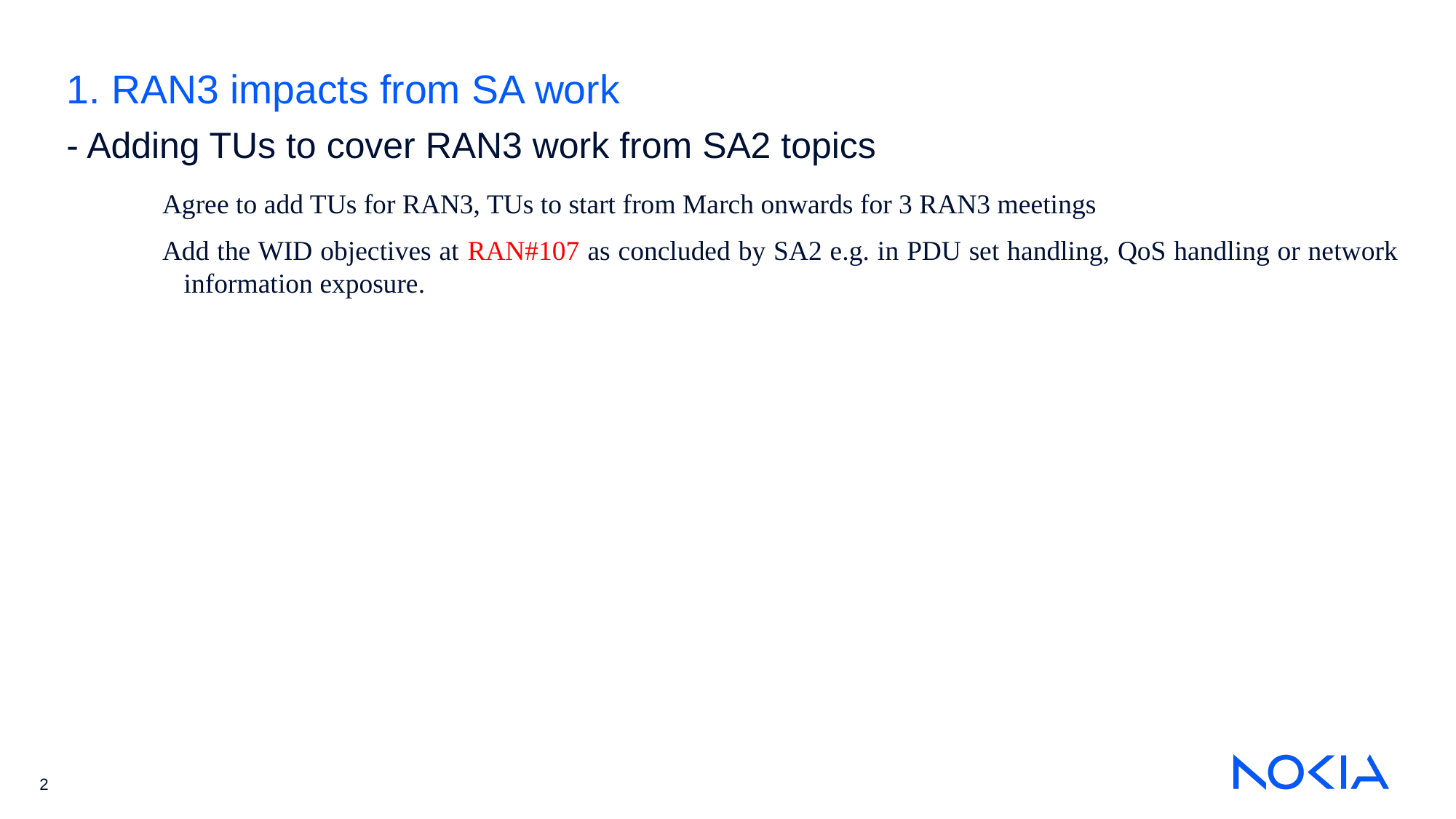

1. RAN3 impacts from SA work
- Adding TUs to cover RAN3 work from SA2 topics

Agree to add TUs for RAN3, TUs to start from March onwards for 3 RAN3 meetings
Add the WID objectives at RAN#107 as concluded by SA2 e.g. in PDU set handling, QoS handling or network information exposure.